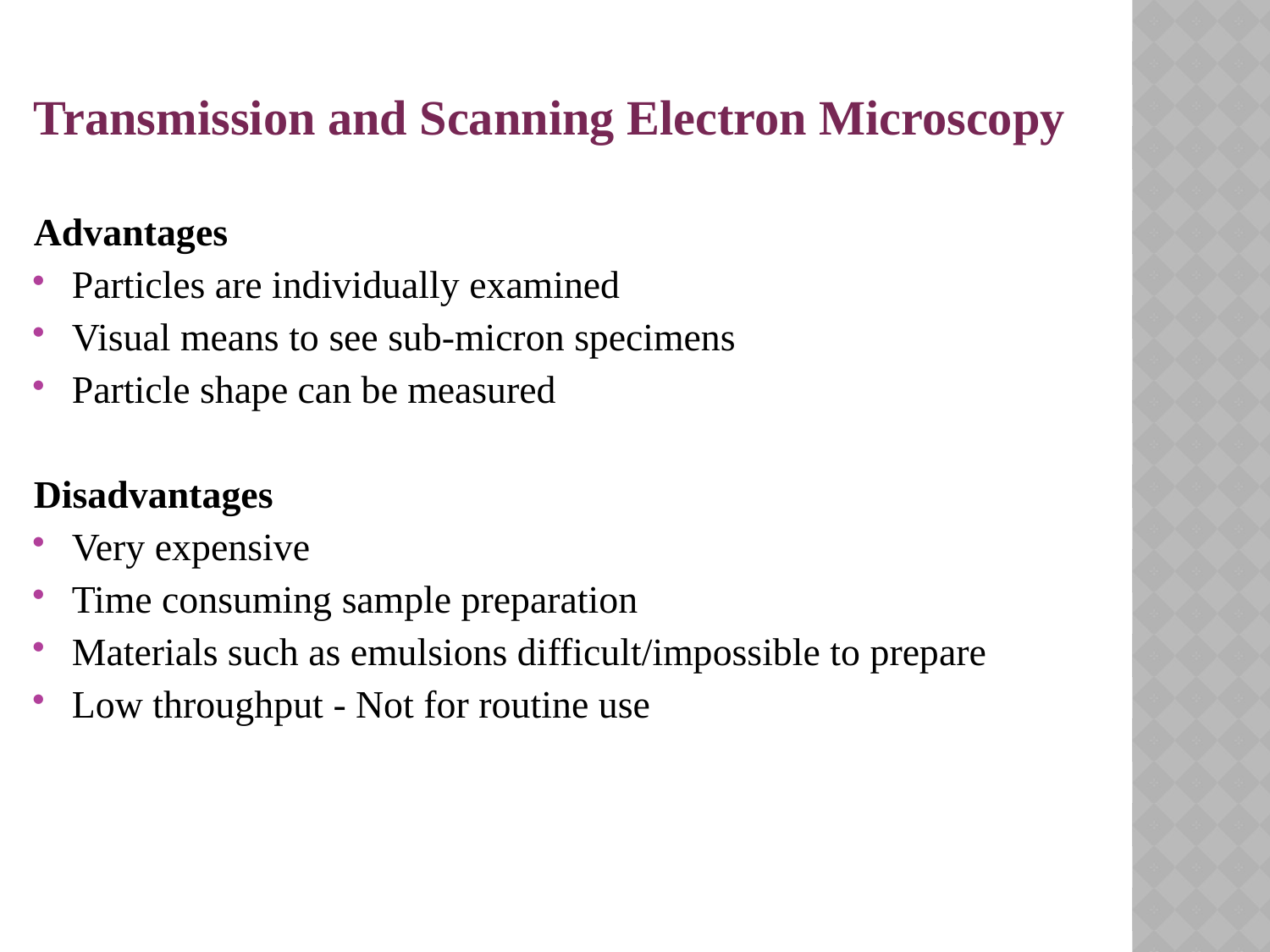

Transmission and Scanning Electron Microscopy

Advantages
Particles are individually examined
Visual means to see sub-micron specimens
Particle shape can be measured

Disadvantages
Very expensive
Time consuming sample preparation
Materials such as emulsions difficult/impossible to prepare
Low throughput - Not for routine use